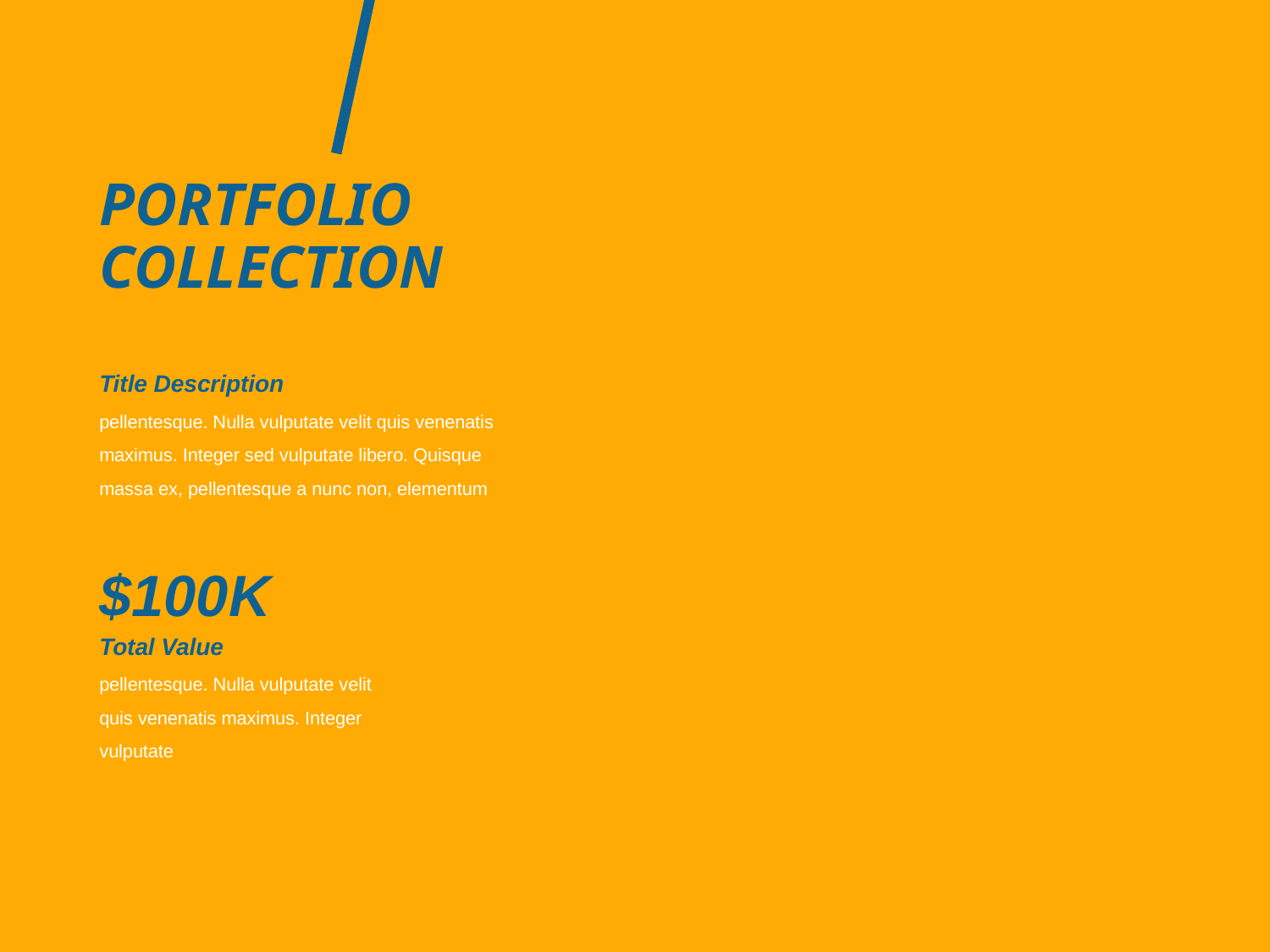

# PORTFOLIO COLLECTION
Title Description
pellentesque. Nulla vulputate velit quis venenatis maximus. Integer sed vulputate libero. Quisque massa ex, pellentesque a nunc non, elementum
$100K
Total Value
pellentesque. Nulla vulputate velit quis venenatis maximus. Integer vulputate